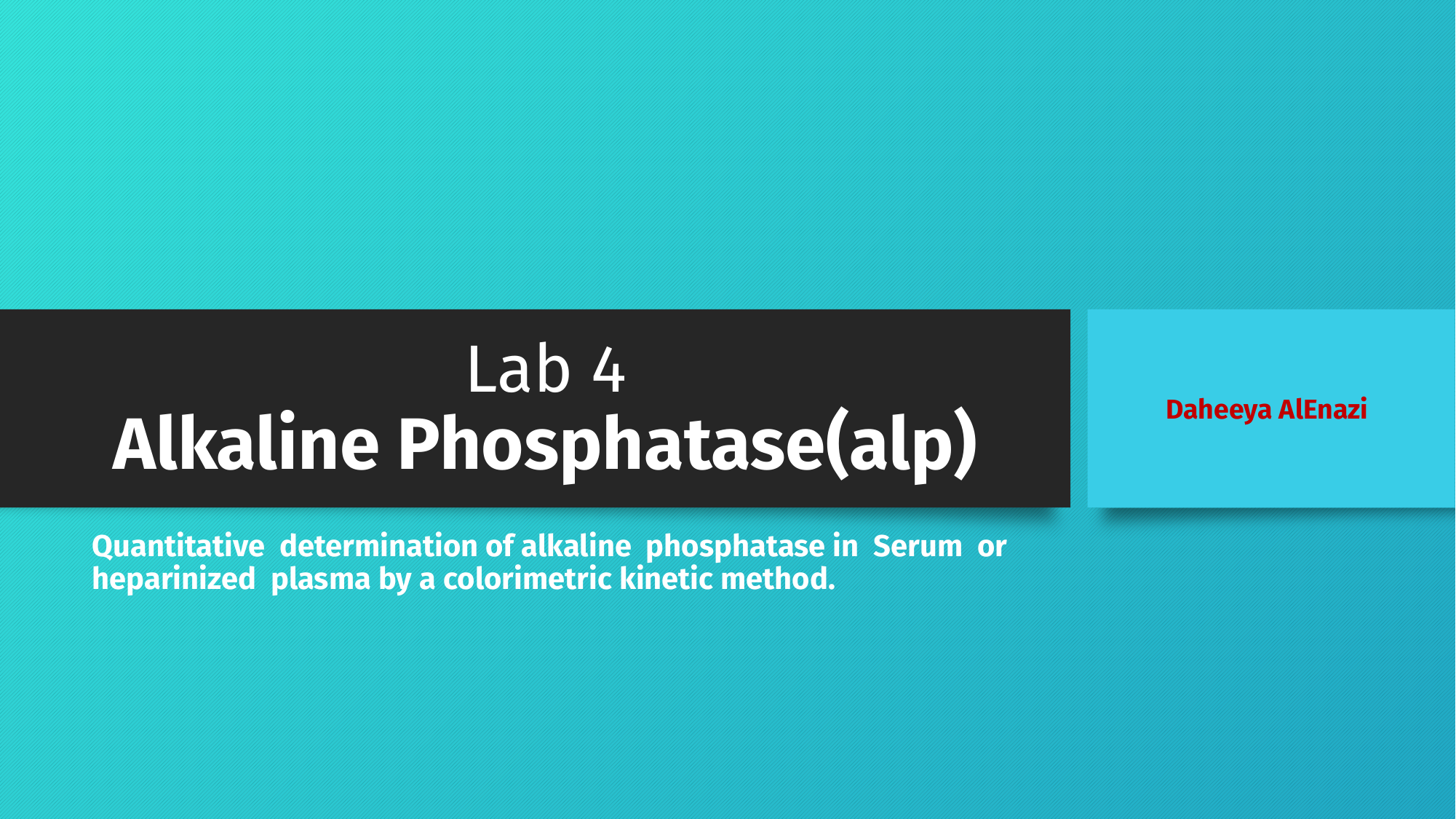

# Lab 4 Alkaline Phosphatase(alp)
Daheeya AlEnazi
Quantitative  determination of alkaline  phosphatase in  Serum  or   heparinized  plasma by a colorimetric kinetic method.